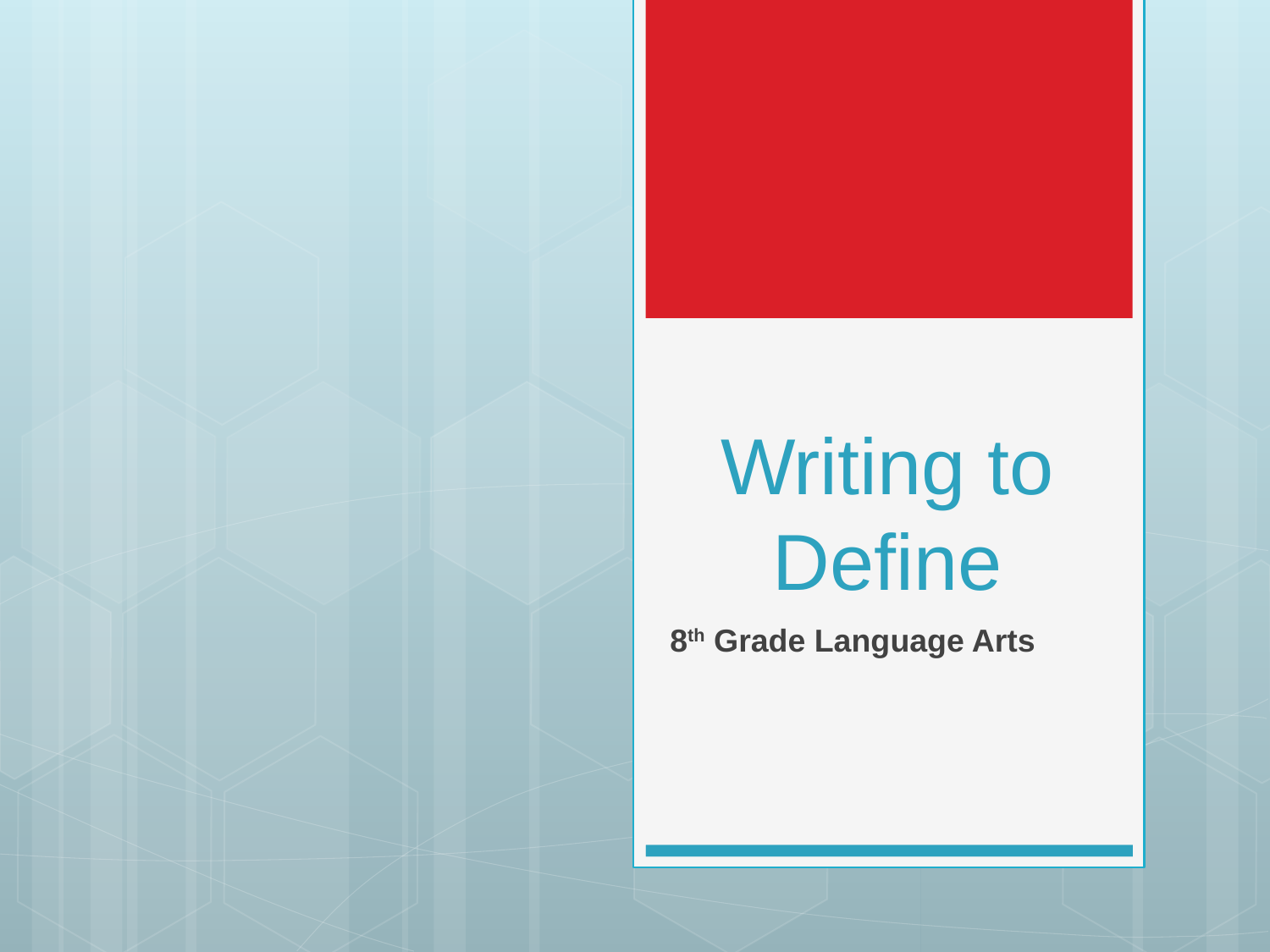

# Writing to Define
8th Grade Language Arts